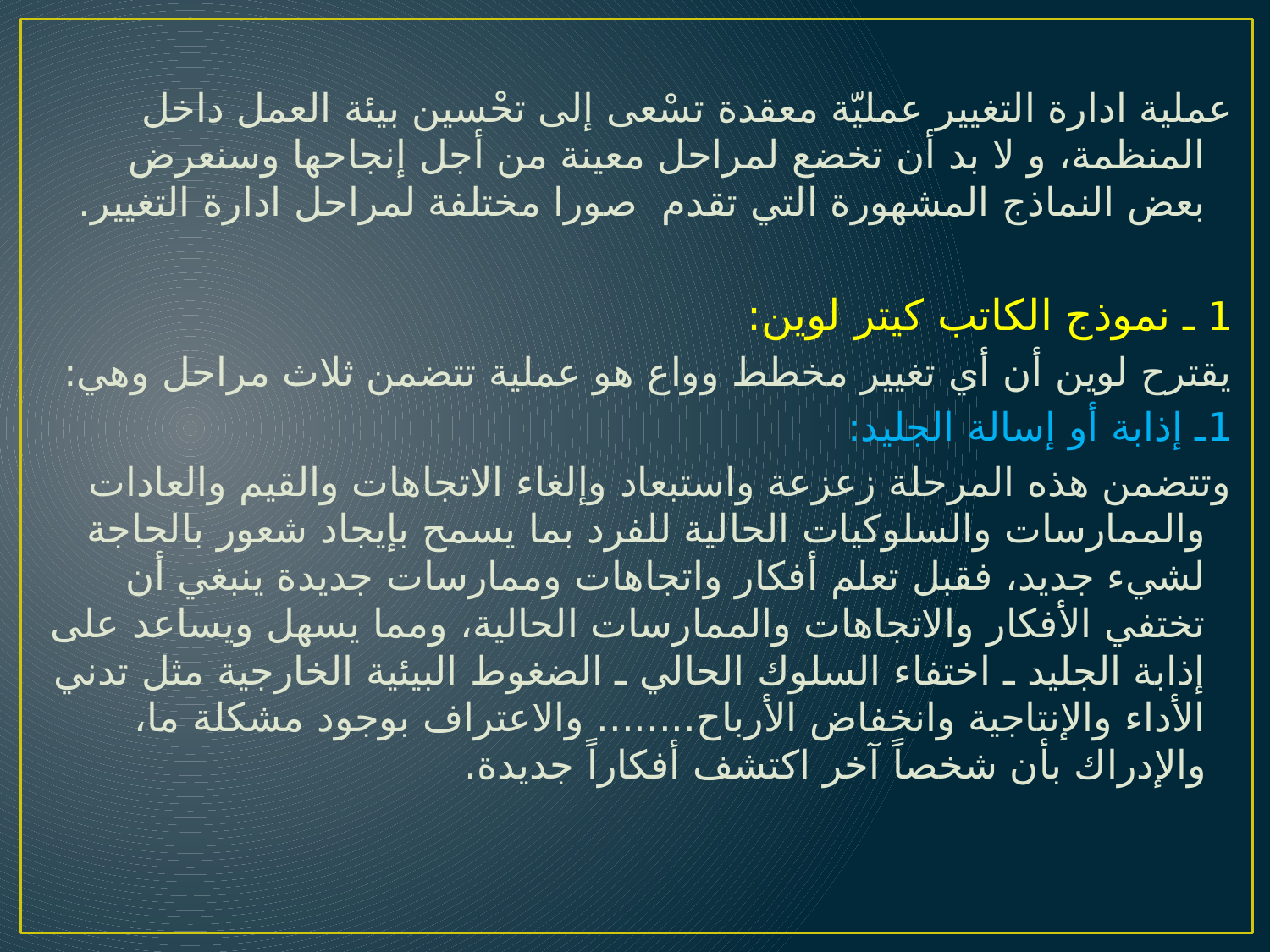

عملية ادارة التغيير عمليّة معقدة تسْعى إلى تحْسين بيئة العمل داخل المنظمة، و لا بد أن تخضع لمراحل معينة من أجل إنجاحها وسنعرض بعض النماذج المشهورة التي تقدم  صورا مختلفة لمراحل ادارة التغيير.

1 ـ نموذج الكاتب كيتر لوين:
يقترح لوين أن أي تغيير مخطط وواع هو عملية تتضمن ثلاث مراحل وهي:
1ـ إذابة أو إسالة الجليد:
وتتضمن هذه المرحلة زعزعة واستبعاد وإلغاء الاتجاهات والقيم والعادات والممارسات والسلوكيات الحالية للفرد بما يسمح بإيجاد شعور بالحاجة لشيء جديد، فقبل تعلم أفكار واتجاهات وممارسات جديدة ينبغي أن تختفي الأفكار والاتجاهات والممارسات الحالية، ومما يسهل ويساعد على إذابة الجليد ـ اختفاء السلوك الحالي ـ الضغوط البيئية الخارجية مثل تدني الأداء والإنتاجية وانخفاض الأرباح........ والاعتراف بوجود مشكلة ما، والإدراك بأن شخصاً آخر اكتشف أفكاراً جديدة.